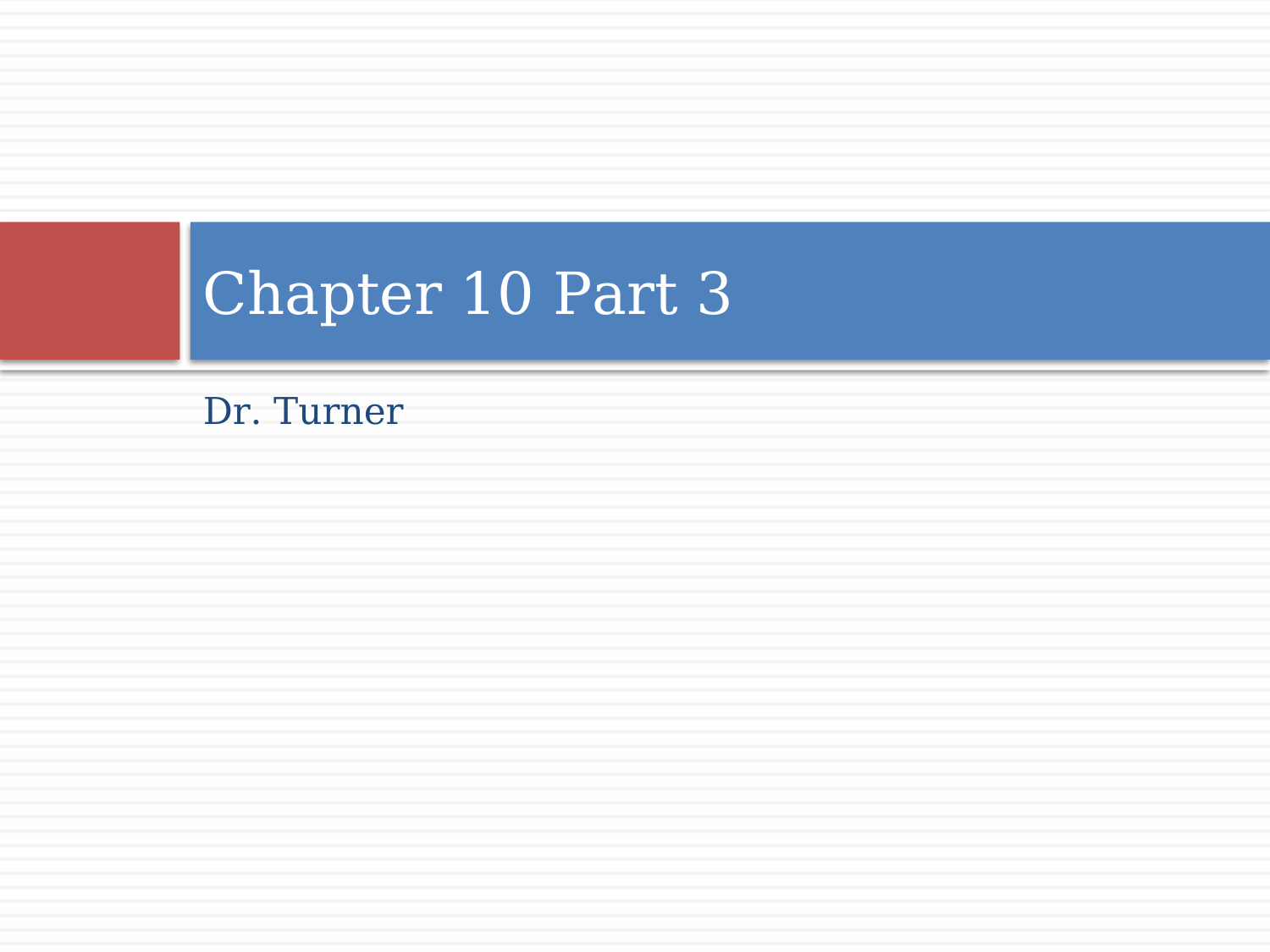

# Chapter 10 Part 3
Dr. Turner